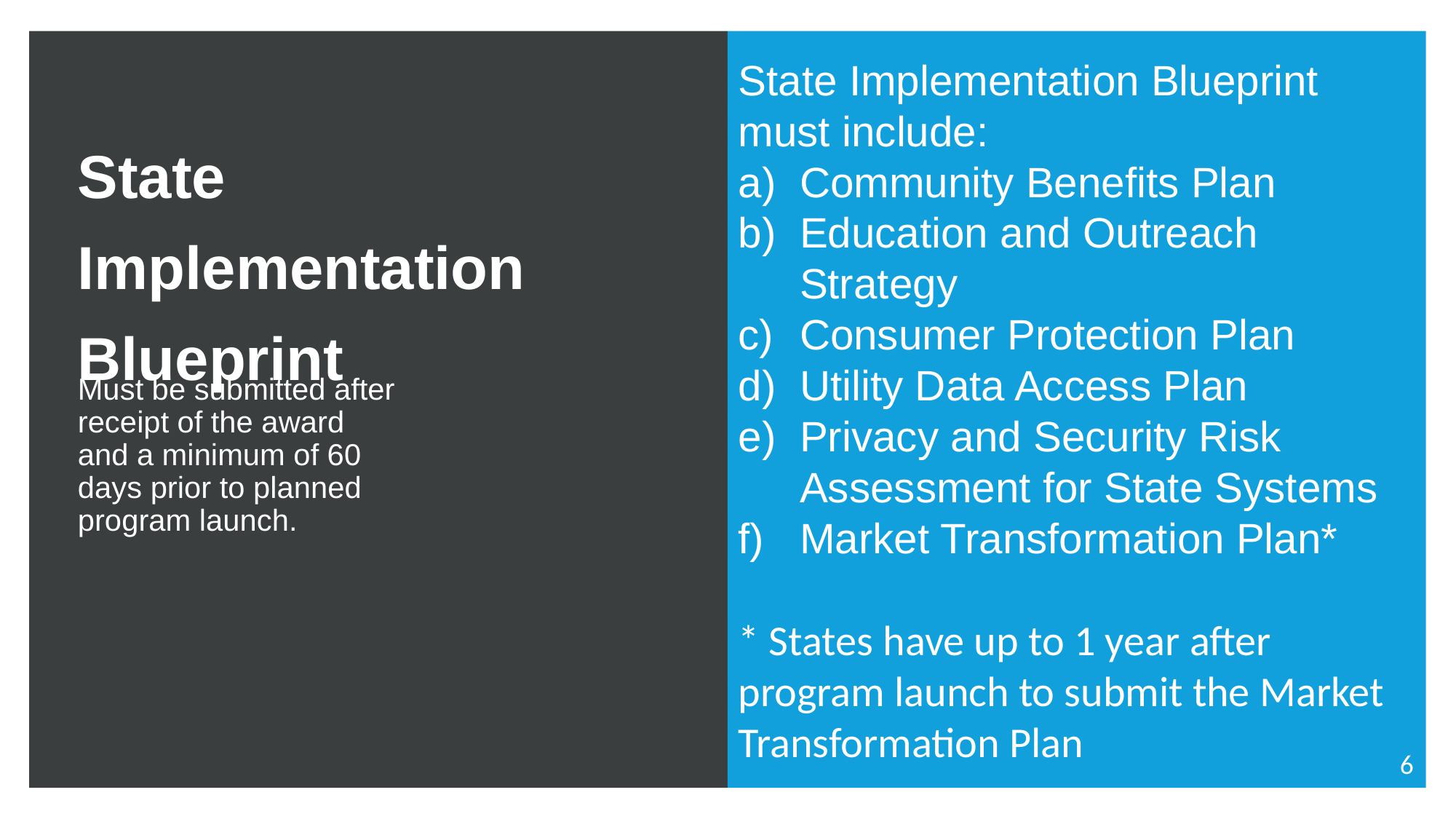

State Implementation Blueprint must include:
Community Benefits Plan
Education and Outreach Strategy
Consumer Protection Plan
Utility Data Access Plan
Privacy and Security Risk Assessment for State Systems
Market Transformation Plan*

* States have up to 1 year after program launch to submit the Market Transformation Plan
# State Implementation Blueprint
Must be submitted after receipt of the award and a minimum of 60 days prior to planned program launch.
6